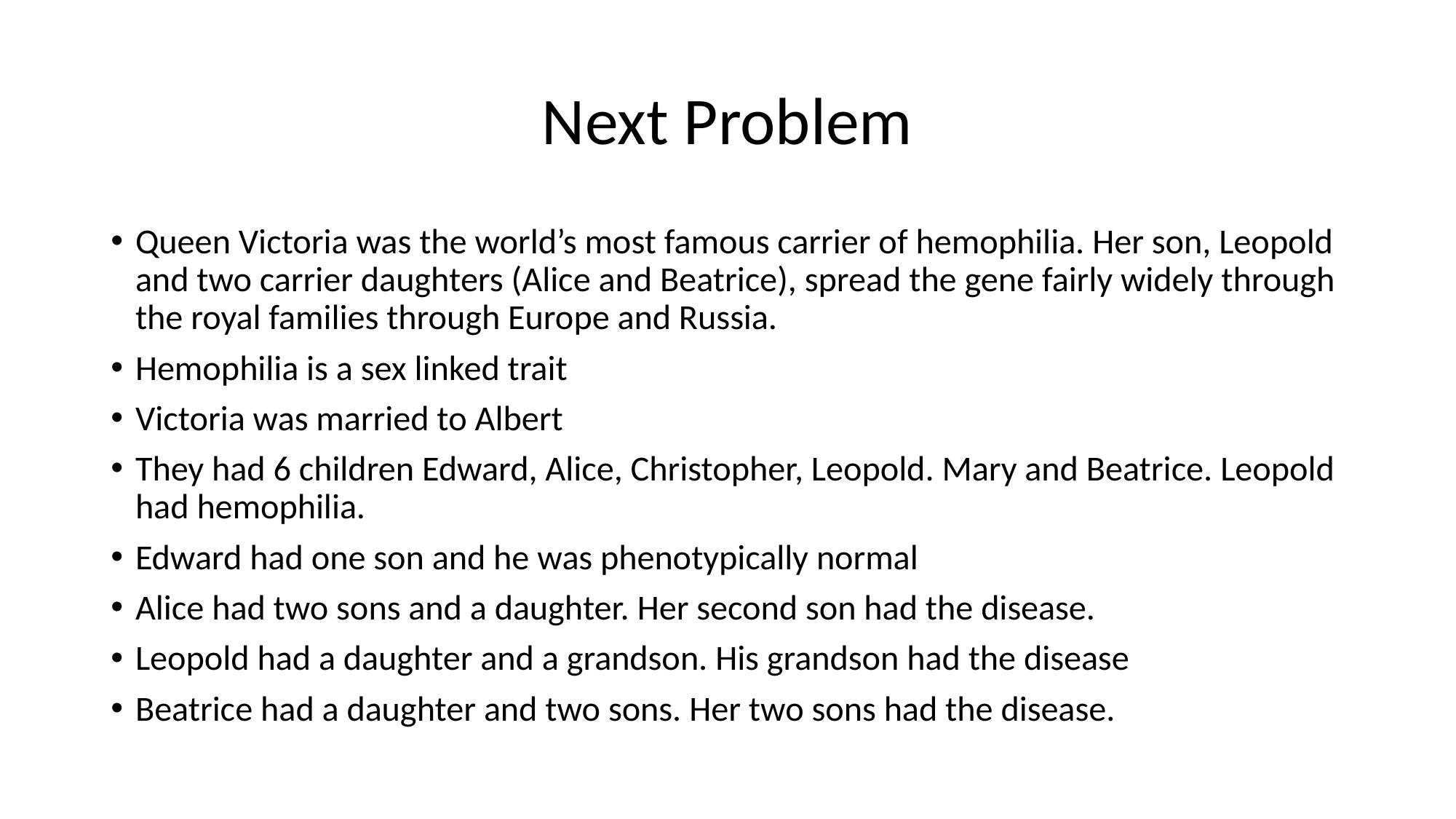

# Next Problem
Queen Victoria was the world’s most famous carrier of hemophilia. Her son, Leopold and two carrier daughters (Alice and Beatrice), spread the gene fairly widely through the royal families through Europe and Russia.
Hemophilia is a sex linked trait
Victoria was married to Albert
They had 6 children Edward, Alice, Christopher, Leopold. Mary and Beatrice. Leopold had hemophilia.
Edward had one son and he was phenotypically normal
Alice had two sons and a daughter. Her second son had the disease.
Leopold had a daughter and a grandson. His grandson had the disease
Beatrice had a daughter and two sons. Her two sons had the disease.